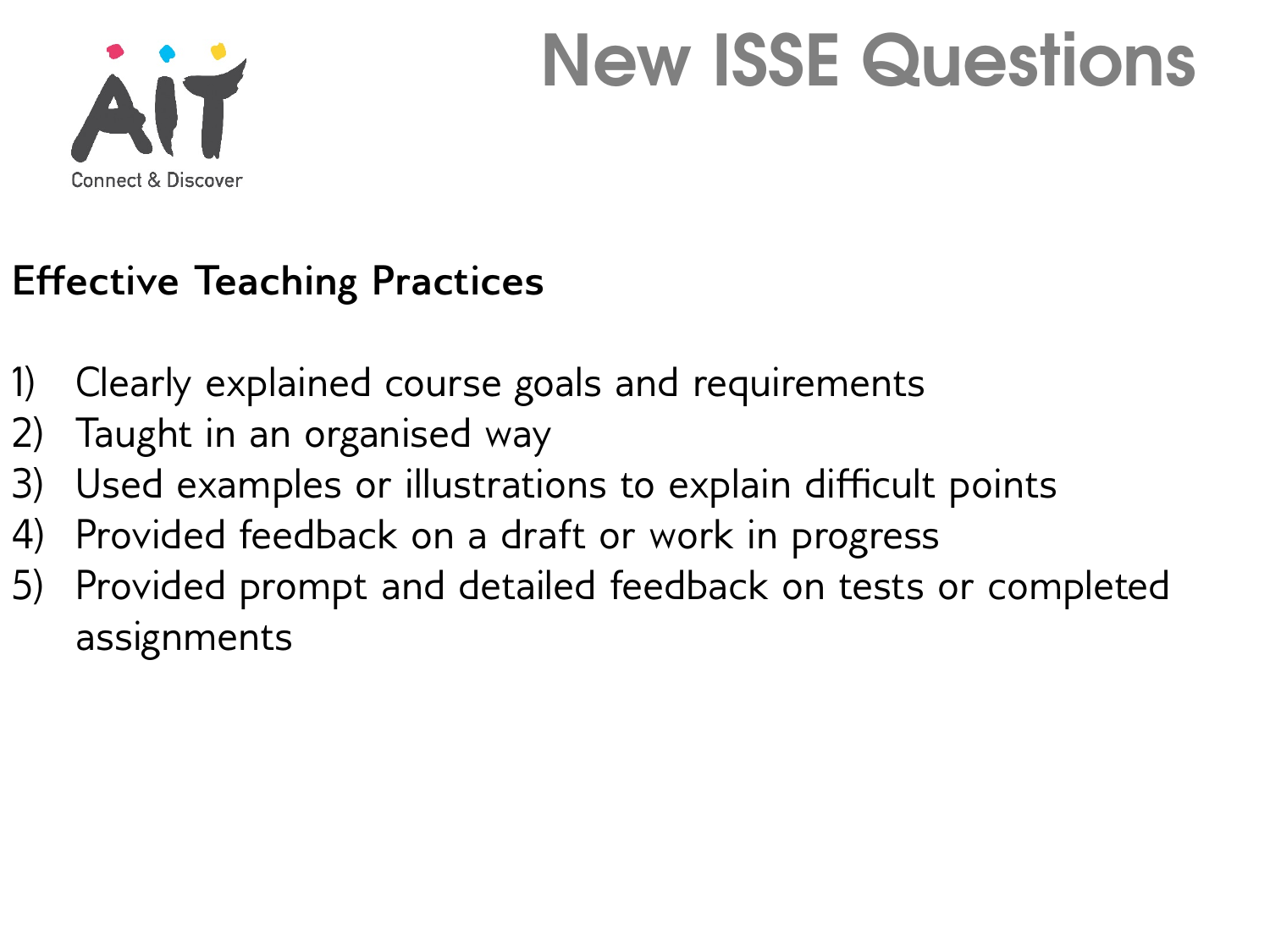

# New ISSE Questions
Effective Teaching Practices

Clearly explained course goals and requirements
Taught in an organised way
Used examples or illustrations to explain difficult points
Provided feedback on a draft or work in progress
Provided prompt and detailed feedback on tests or completed assignments